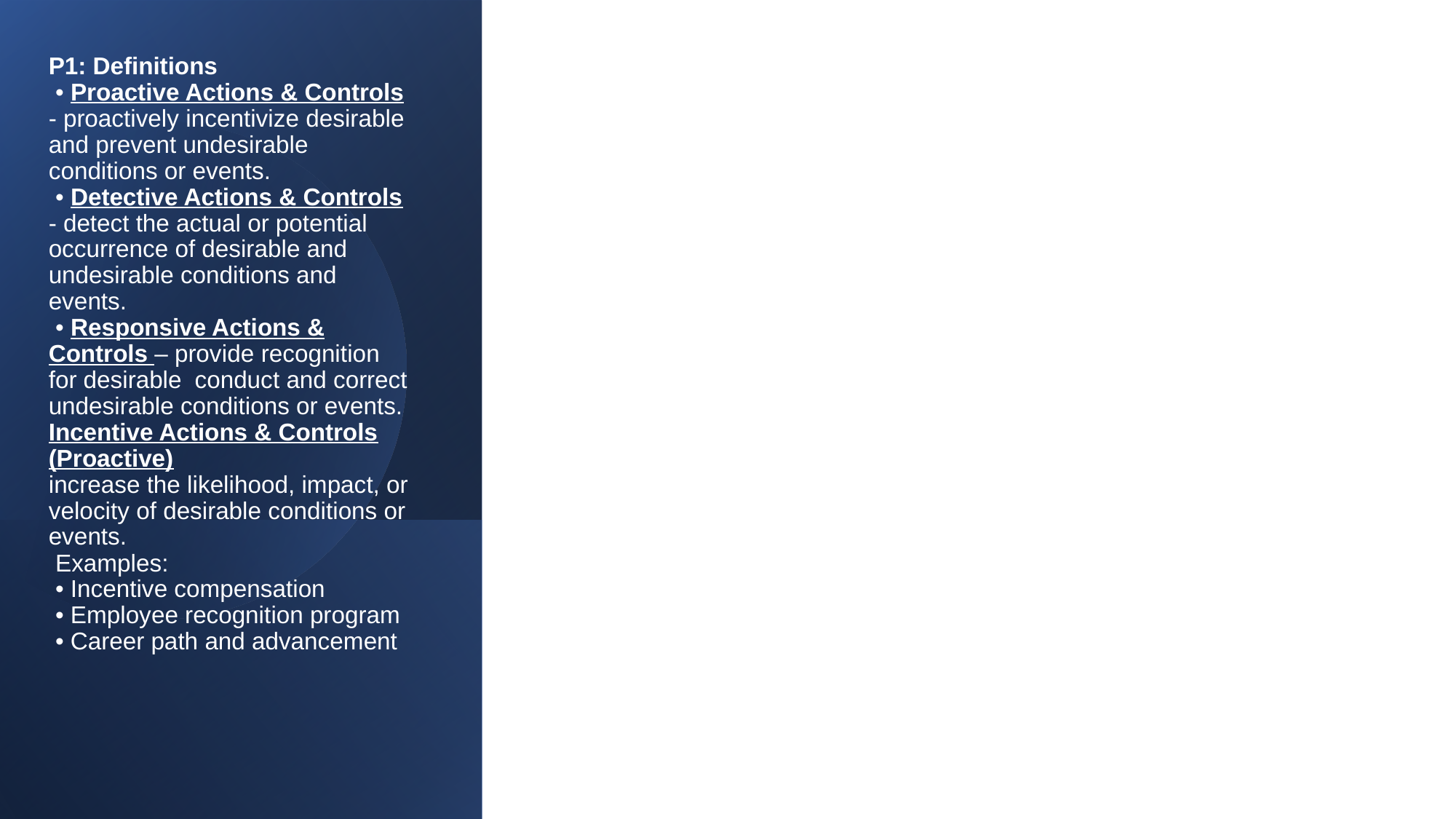

# P1: Definitions • Proactive Actions & Controls - proactively incentivize desirable and prevent undesirable conditions or events. • Detective Actions & Controls - detect the actual or potential occurrence of desirable and undesirable conditions and events. • Responsive Actions & Controls – provide recognition for desirable conduct and correct undesirable conditions or events. Incentive Actions & Controls (Proactive) increase the likelihood, impact, or velocity of desirable conditions or events. Examples: • Incentive compensation • Employee recognition program • Career path and advancement